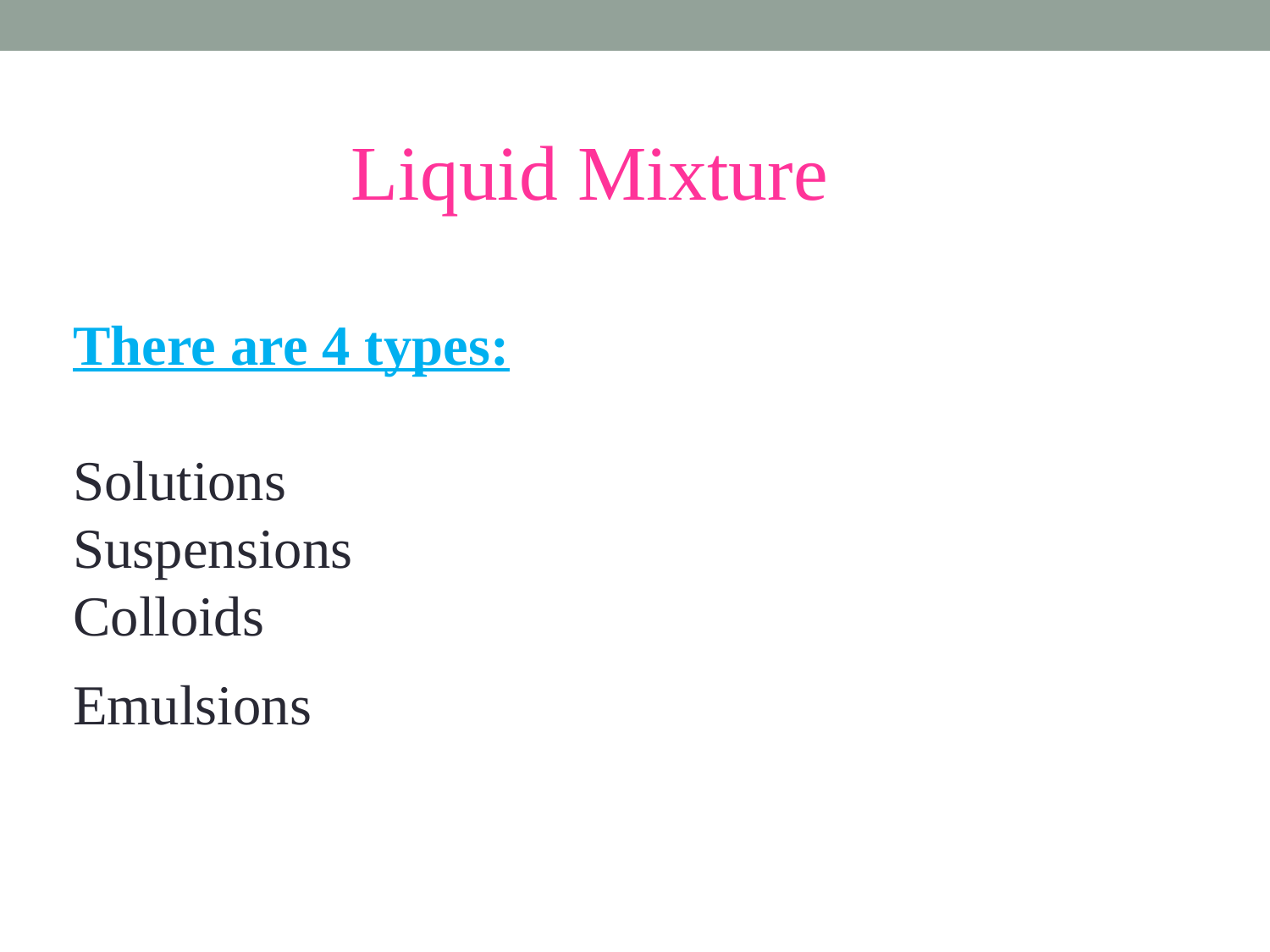

Liquid Mixture

There are 4 types:

Solutions
Suspensions
Colloids
Emulsions